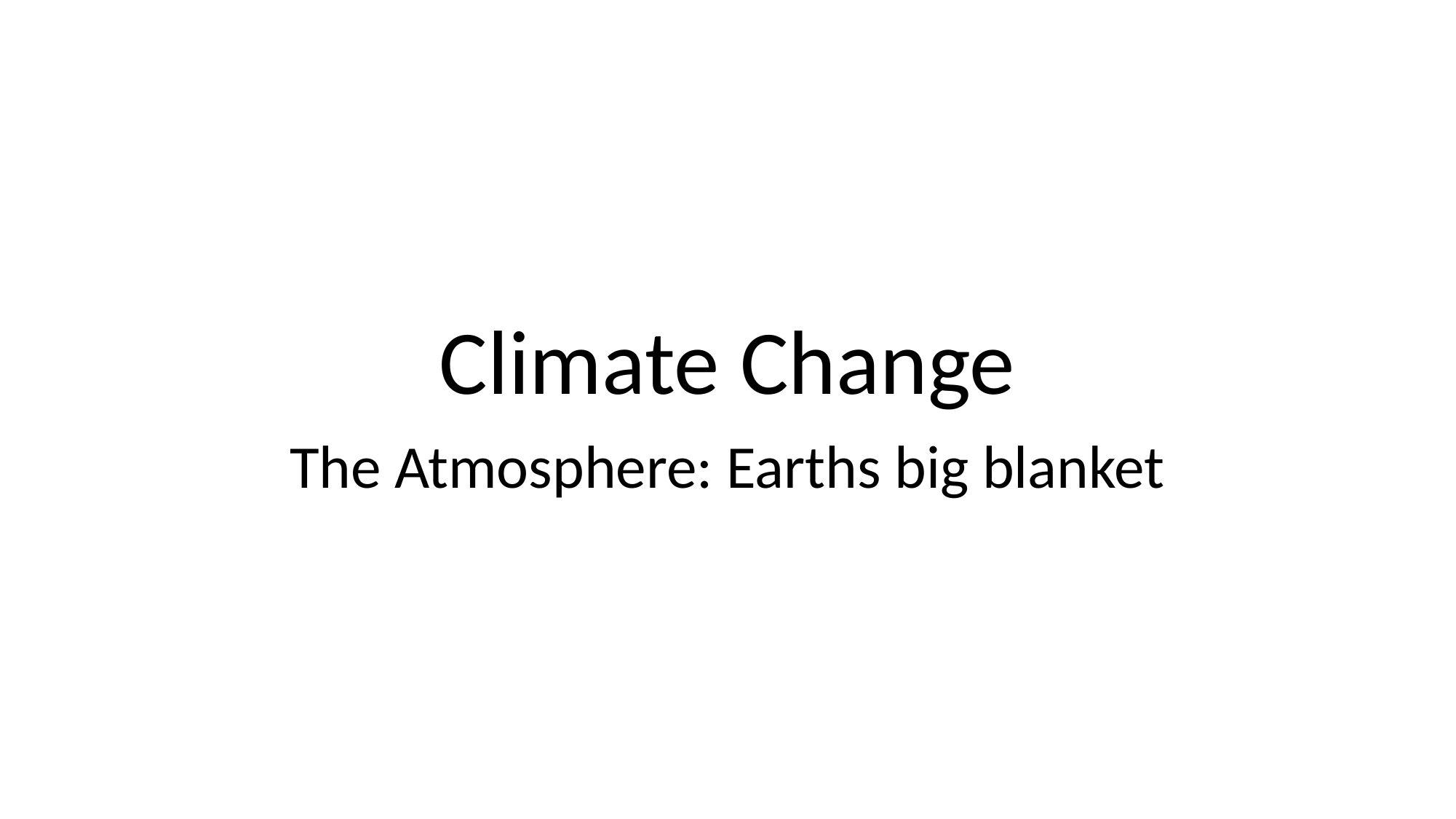

# Climate Change
The Atmosphere: Earths big blanket